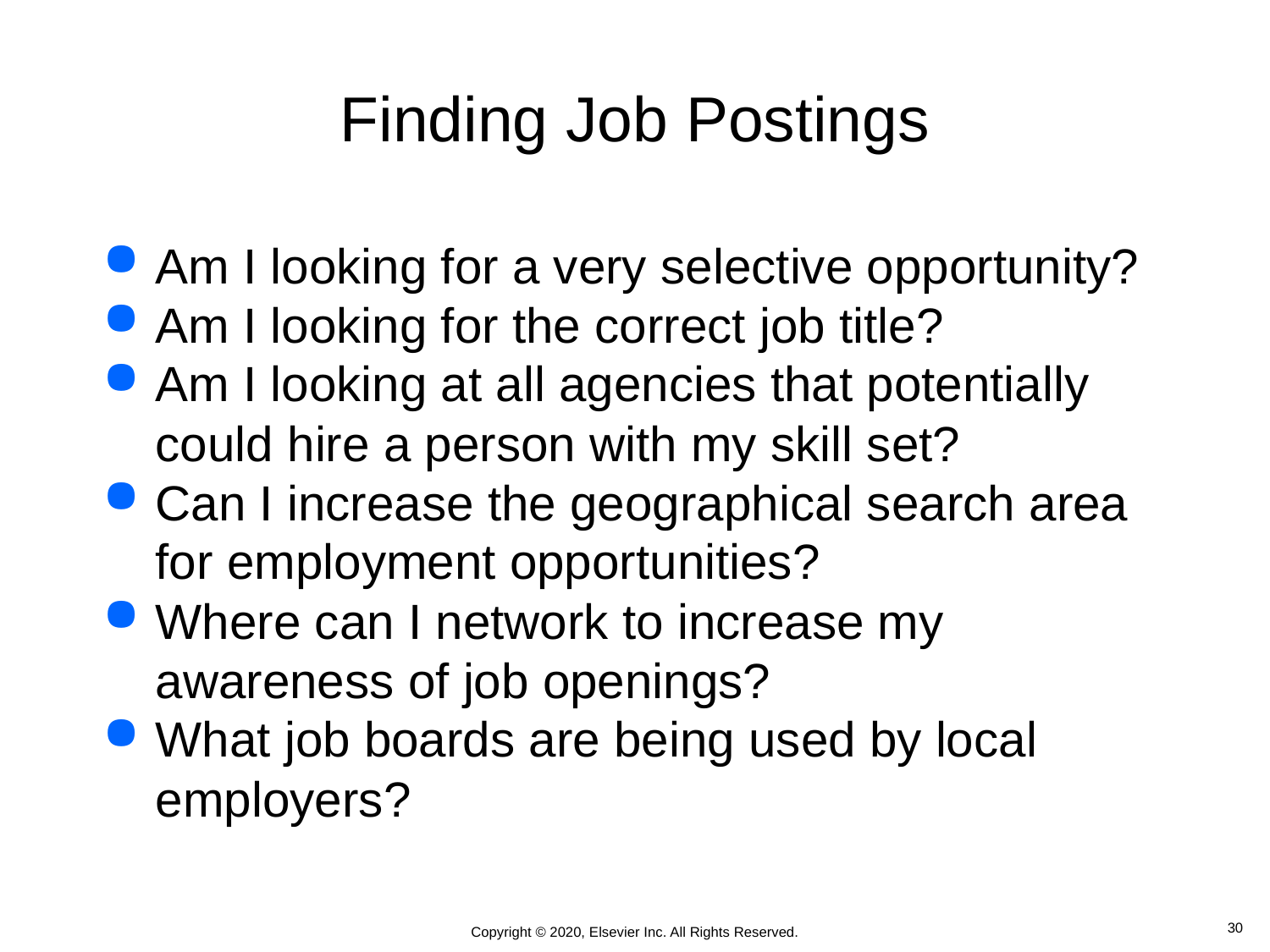

# Finding Job Postings
Am I looking for a very selective opportunity?
Am I looking for the correct job title?
Am I looking at all agencies that potentially could hire a person with my skill set?
Can I increase the geographical search area for employment opportunities?
Where can I network to increase my awareness of job openings?
What job boards are being used by local employers?
 30